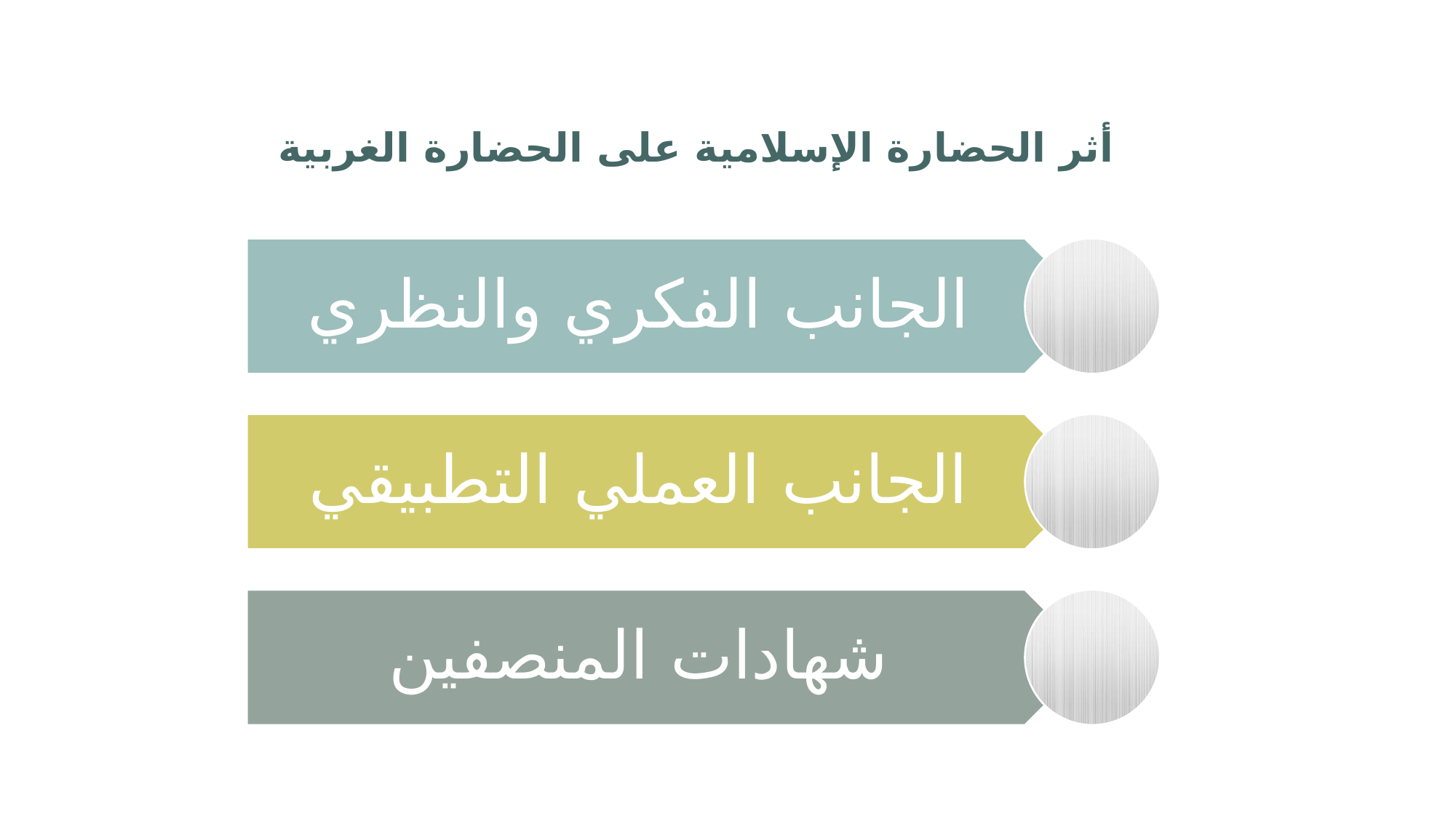

أثر الحضارة الإسلامية على الحضارة الغربية

الجانب الفكري والنظري

الجانب العملي التطبيقي

شهادات المنصفين